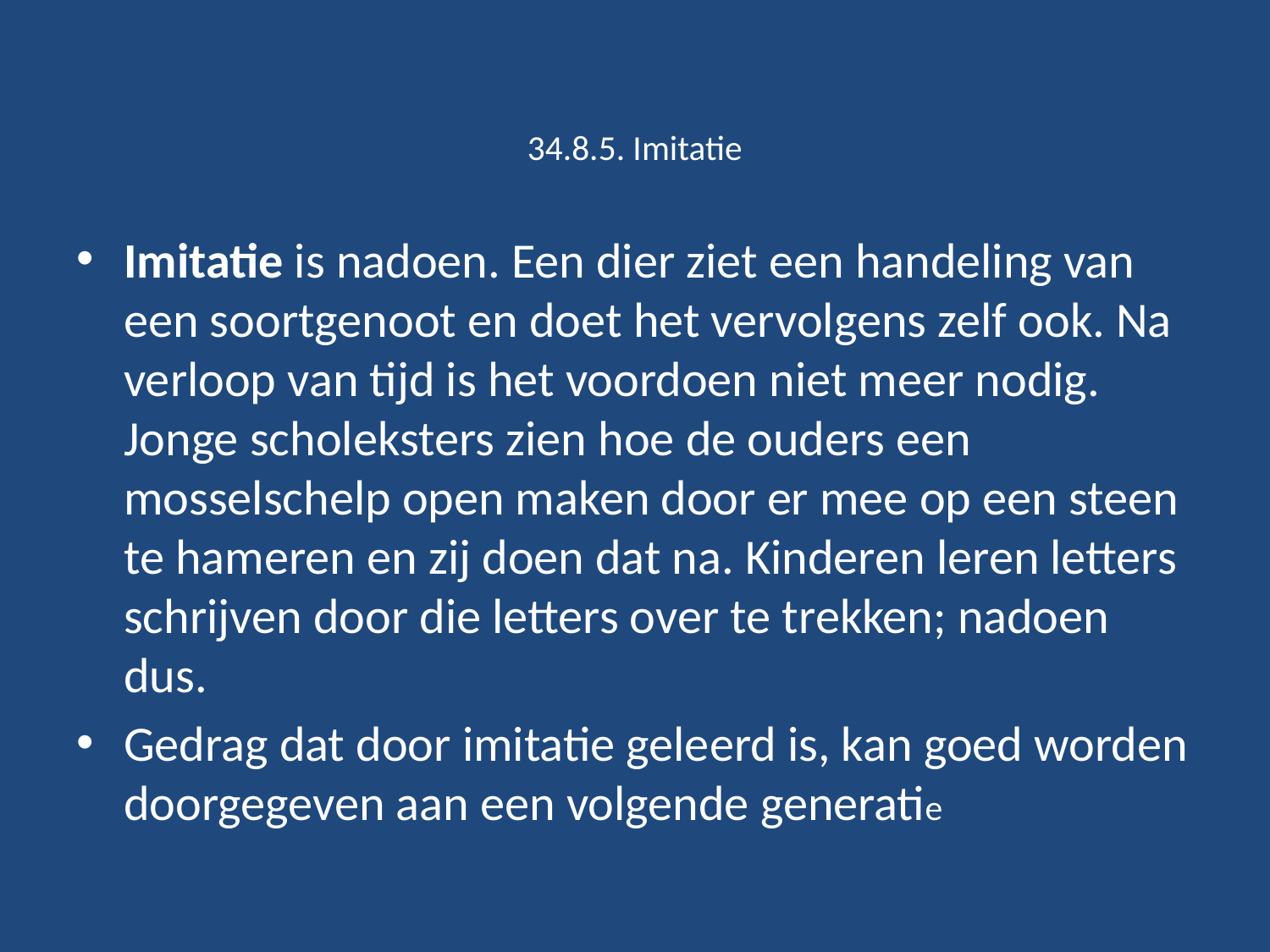

# 34.8.5. Imitatie
Imitatie is nadoen. Een dier ziet een handeling van een soortgenoot en doet het vervolgens zelf ook. Na verloop van tijd is het voordoen niet meer nodig. Jonge scholeksters zien hoe de ouders een mosselschelp open maken door er mee op een steen te hameren en zij doen dat na. Kinderen leren letters schrijven door die letters over te trekken; nadoen dus.
Gedrag dat door imitatie geleerd is, kan goed worden doorgegeven aan een volgende generatie